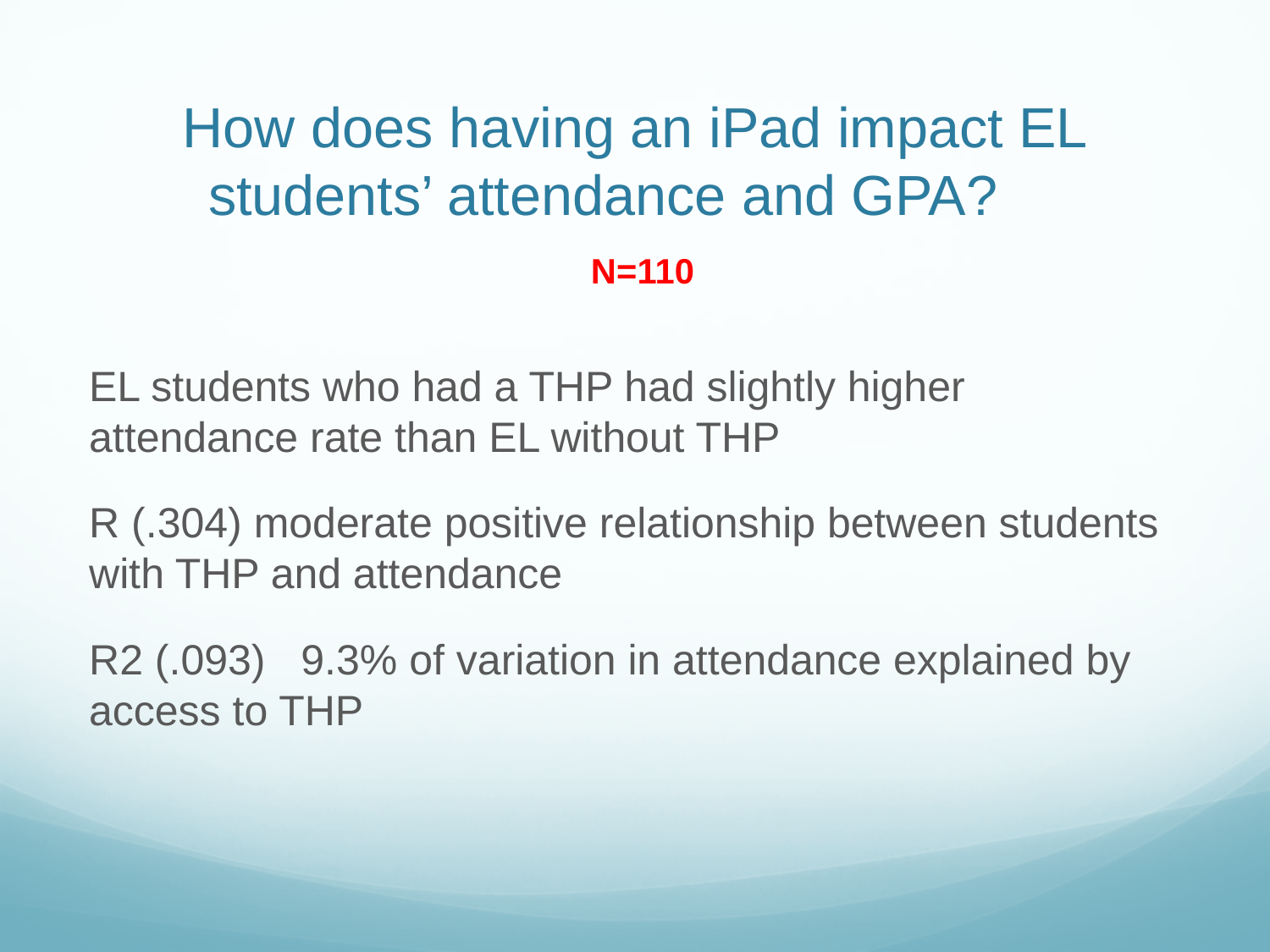

# How does having an iPad impact EL students’ attendance and GPA? N=110
EL students who had a THP had slightly higher attendance rate than EL without THP
R (.304) moderate positive relationship between students with THP and attendance
R2 (.093)   9.3% of variation in attendance explained by access to THP